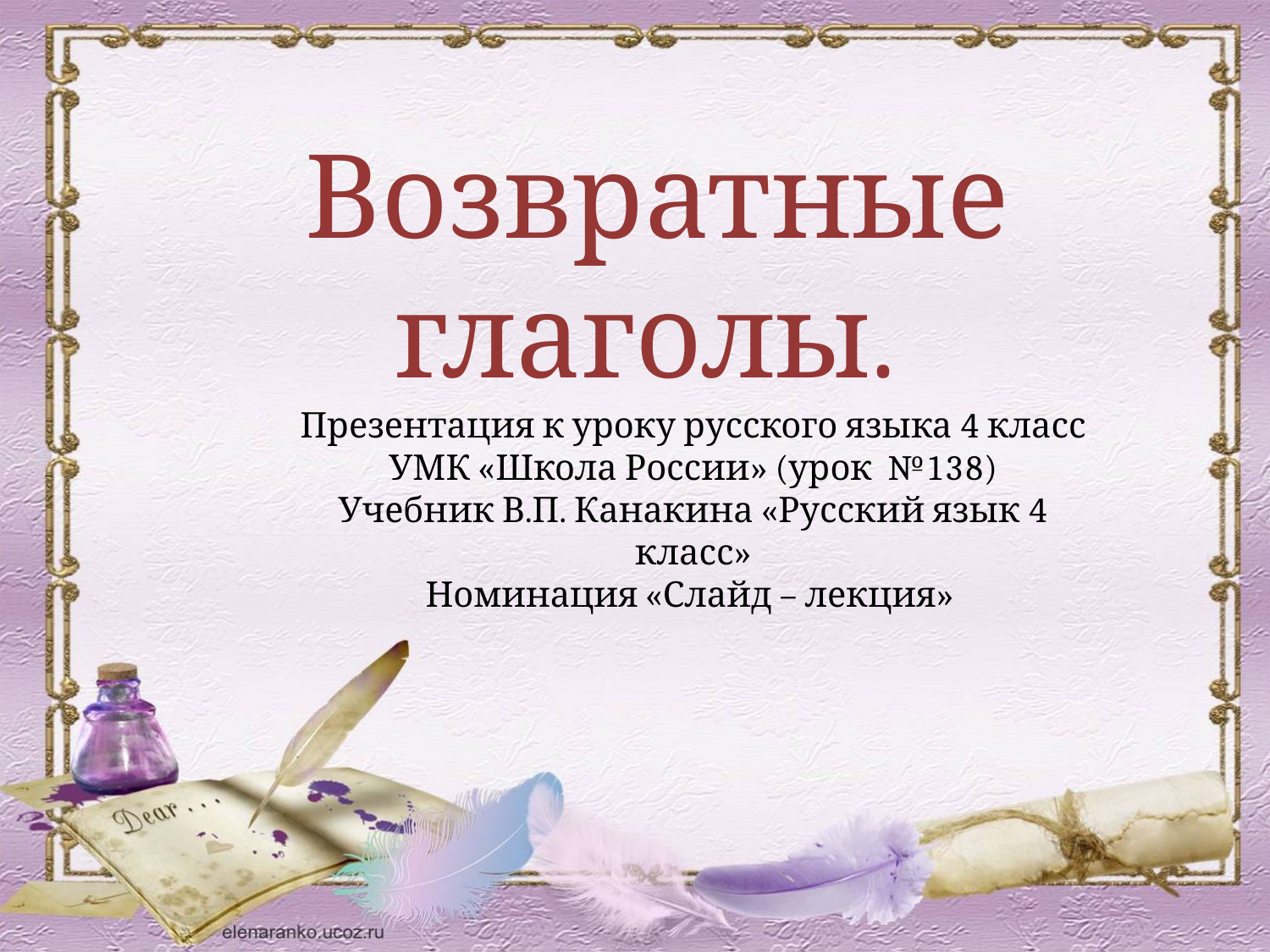

Возвратные глаголы.
Презентация к уроку русского языка 4 класс
УМК «Школа России» (урок  №138)
Учебник В.П. Канакина «Русский язык 4 класс»
Номинация «Слайд – лекция»